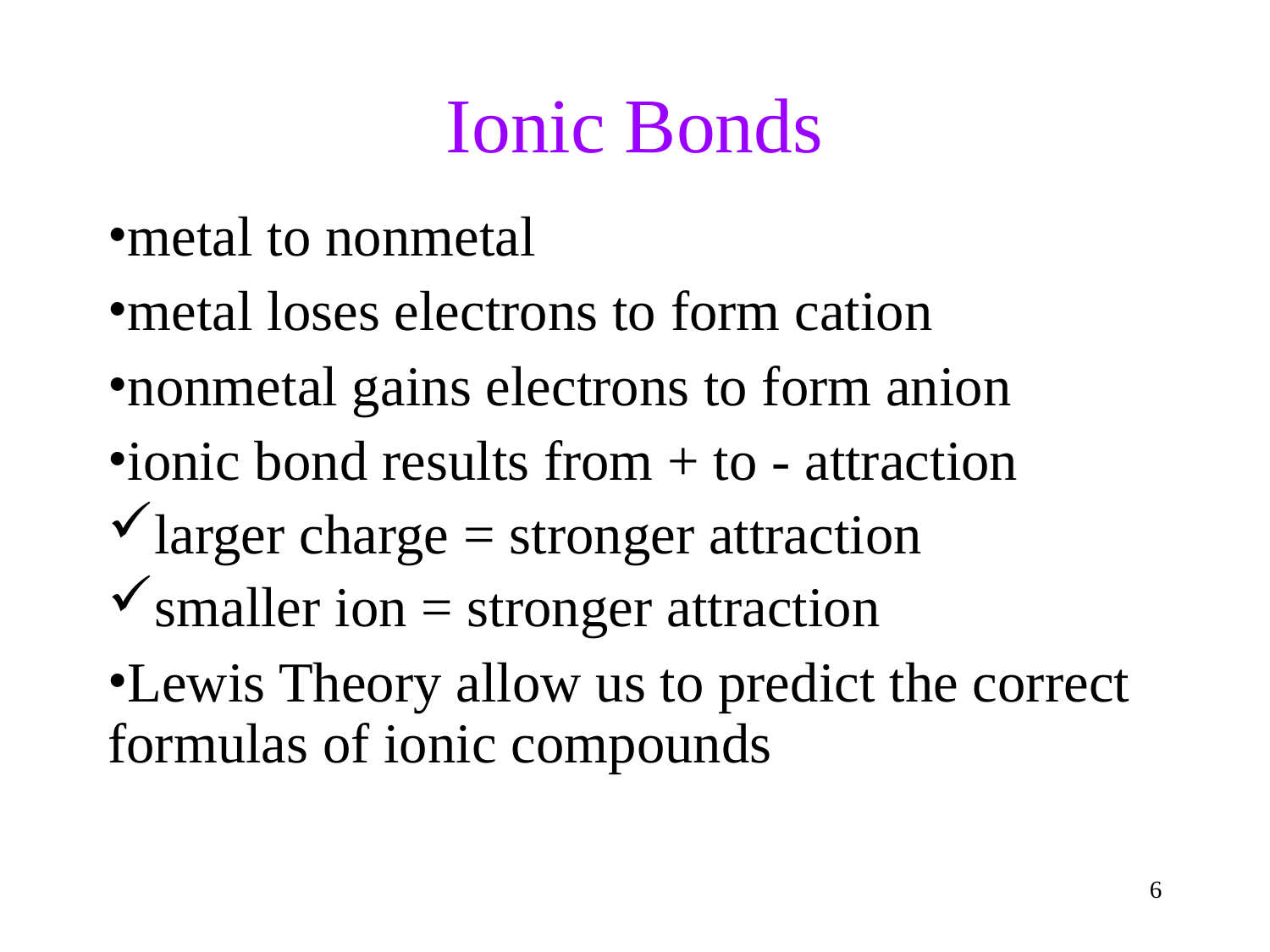

Ionic Bonds
metal to nonmetal
metal loses electrons to form cation
nonmetal gains electrons to form anion
ionic bond results from + to - attraction
larger charge = stronger attraction
smaller ion = stronger attraction
Lewis Theory allow us to predict the correct formulas of ionic compounds
6